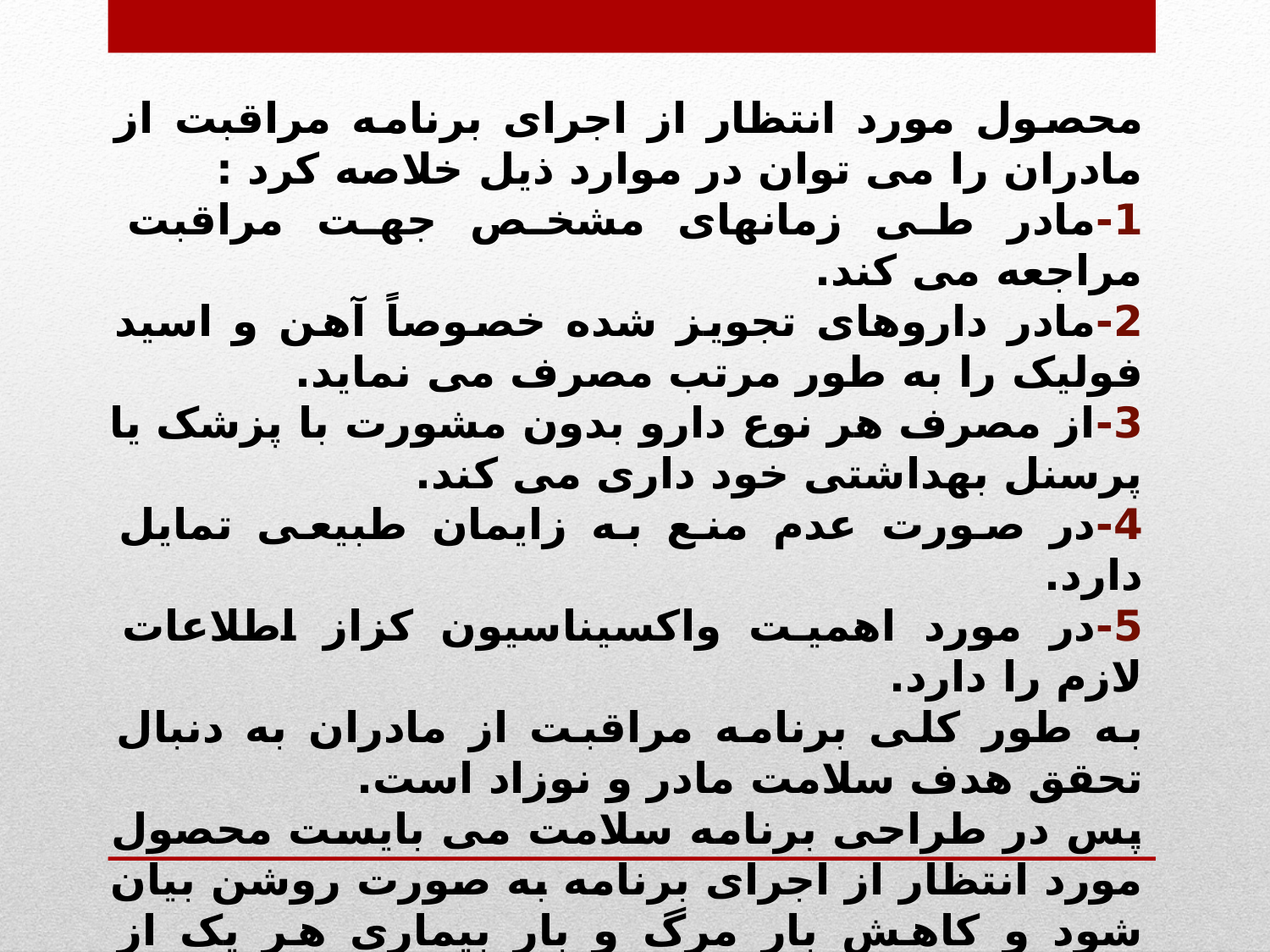

محصول مورد انتظار از اجرای برنامه مراقبت از مادران را می توان در موارد ذیل خلاصه کرد :
1-مادر طی زمانهای مشخص جهت مراقبت مراجعه می کند.
2-مادر داروهای تجویز شده خصوصاً آهن و اسید فولیک را به طور مرتب مصرف می نماید.
3-از مصرف هر نوع دارو بدون مشورت با پزشک یا پرسنل بهداشتی خود داری می کند.
4-در صورت عدم منع به زایمان طبیعی تمایل دارد.
5-در مورد اهمیت واکسیناسیون کزاز اطلاعات لازم را دارد.
به طور کلی برنامه مراقبت از مادران به دنبال تحقق هدف سلامت مادر و نوزاد است.
پس در طراحی برنامه سلامت می بایست محصول مورد انتظار از اجرای برنامه به صورت روشن بیان شود و کاهش بار مرگ و بار بیماری هر یک از عوارض ناشی از زایمان به عنوان محصول نهایی مورد انتظاراز اجرای  برنامه در نظر گرفته شود.